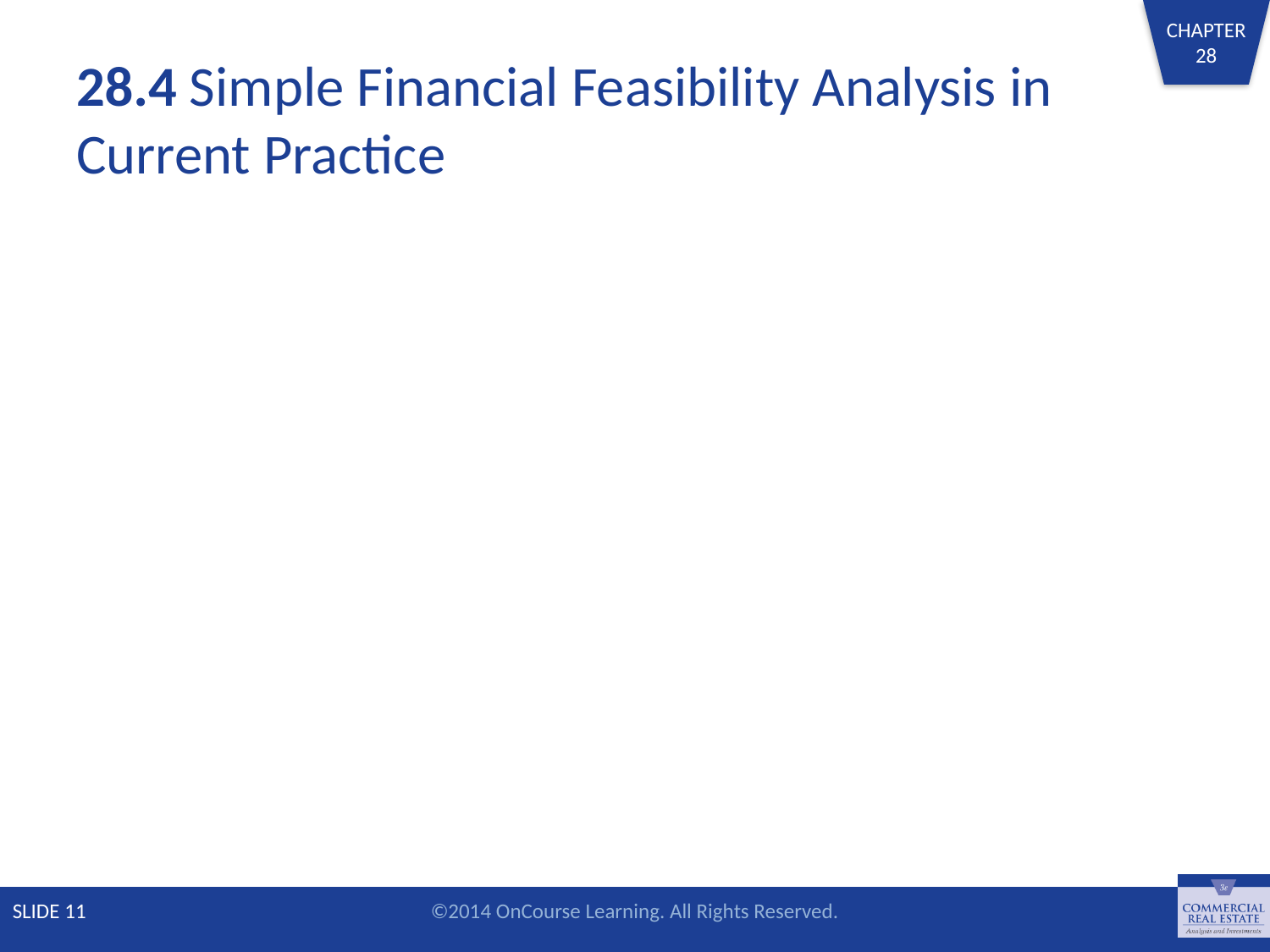

# 28.4 Simple Financial Feasibility Analysis in Current Practice

SLIDE 11